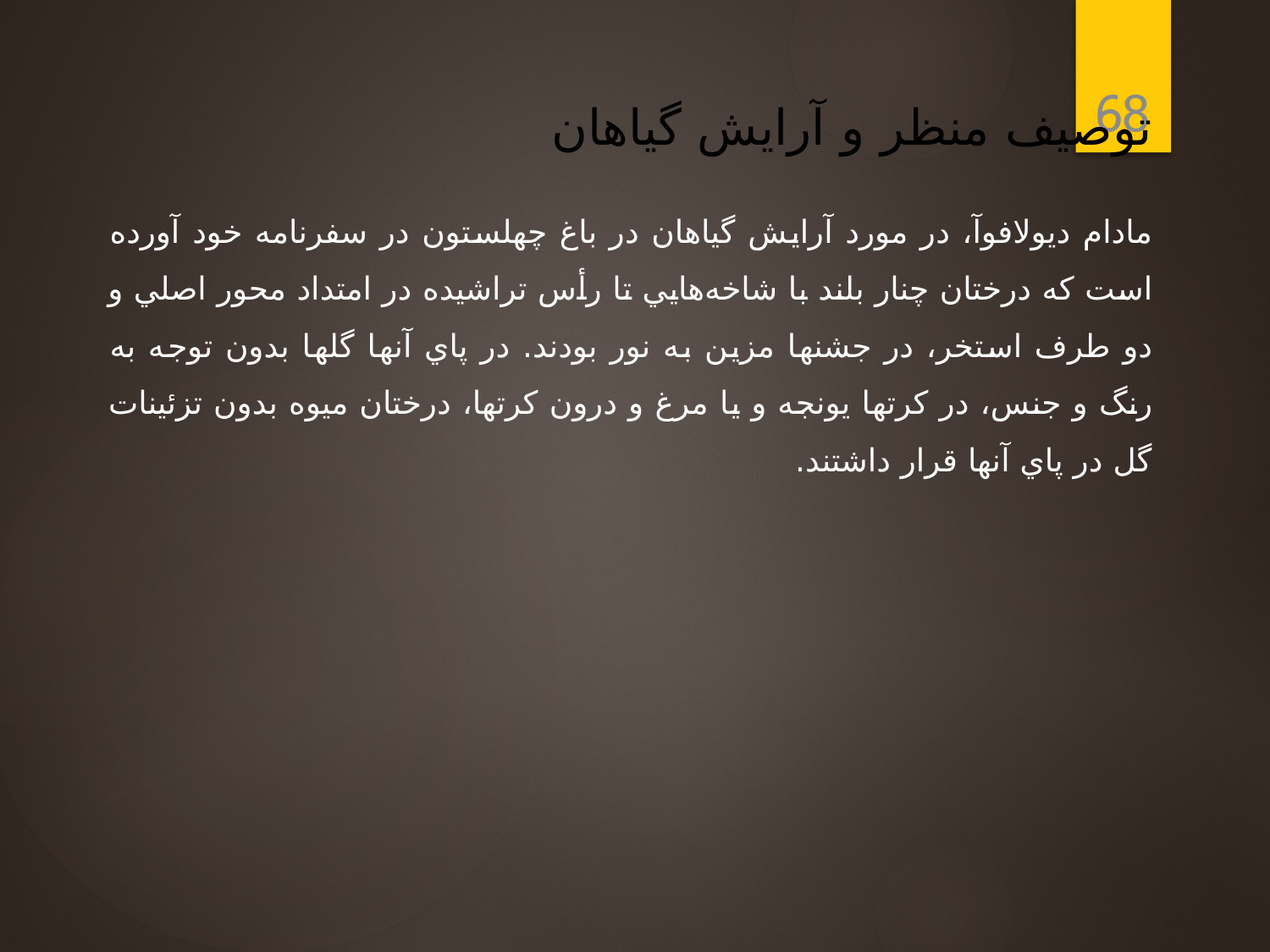

68
توصیف منظر و آرایش گیاهان
مادام ديولافوآ، در مورد آرايش گياهان در باغ چهلستون در سفرنامه خود آورده است كه درختان چنار بلند با شاخه‌هايي تا رأس تراشيده در امتداد محور اصلي و دو طرف استخر، در جشنها مزين به نور بودند. در پاي آنها گلها بدون توجه به رنگ و جنس، در كرتها يونجه و يا مرغ و درون كرتها، درختان ميوه بدون تزئينات گل در پاي آنها قرار داشتند.